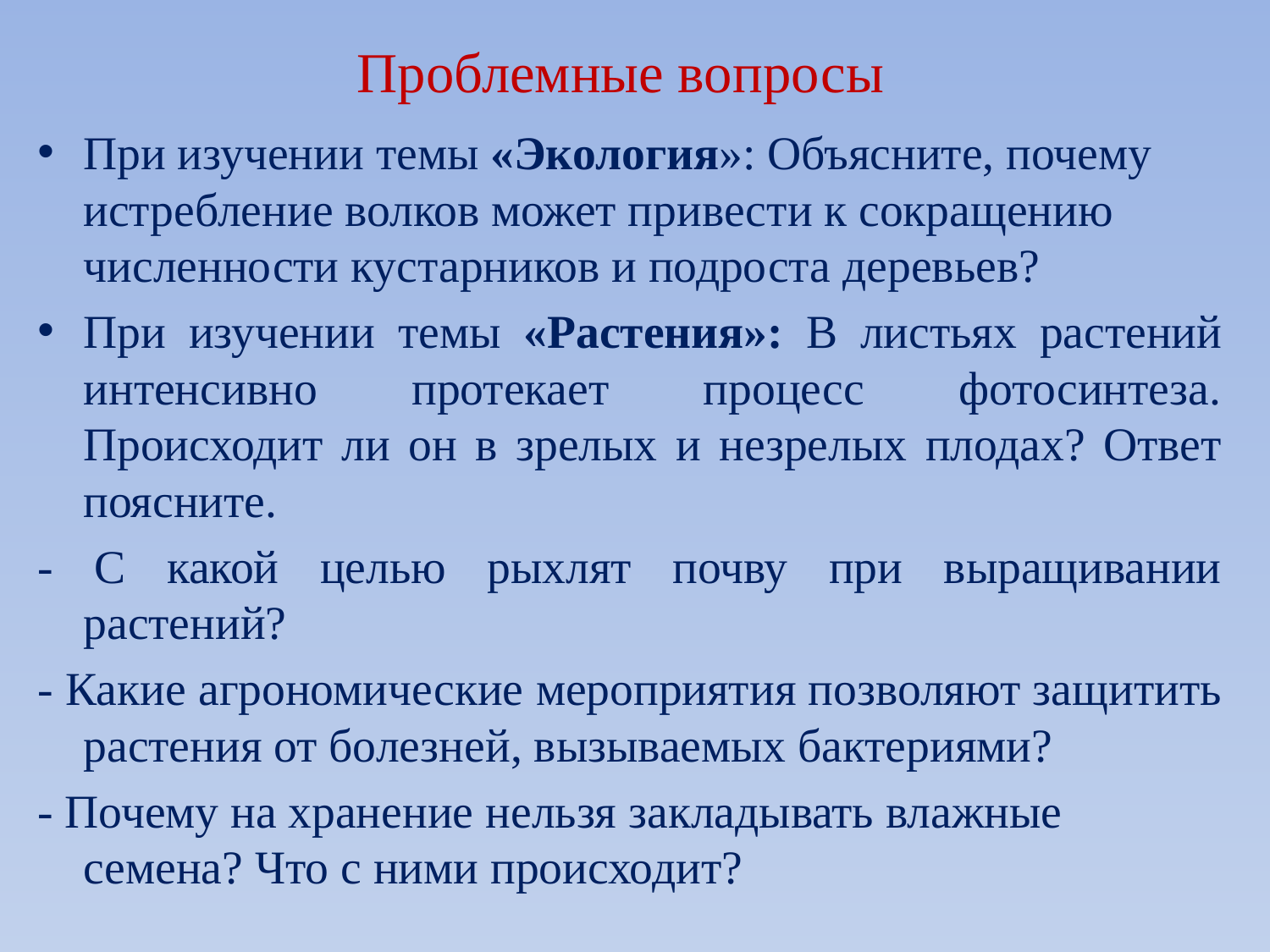

# Проблемные вопросы
При изучении темы «Экология»: Объясните, почему истребление волков может привести к сокращению численности кустарников и подроста деревьев?
При изучении темы «Растения»: В листьях растений интенсивно протекает процесс фотосинтеза. Происходит ли он в зрелых и незрелых плодах? Ответ поясните.
- С какой целью рыхлят почву при выращивании растений?
- Какие агрономические мероприятия позволяют защитить растения от болезней, вызываемых бактериями?
- Почему на хранение нельзя закладывать влажные семена? Что с ними происходит?